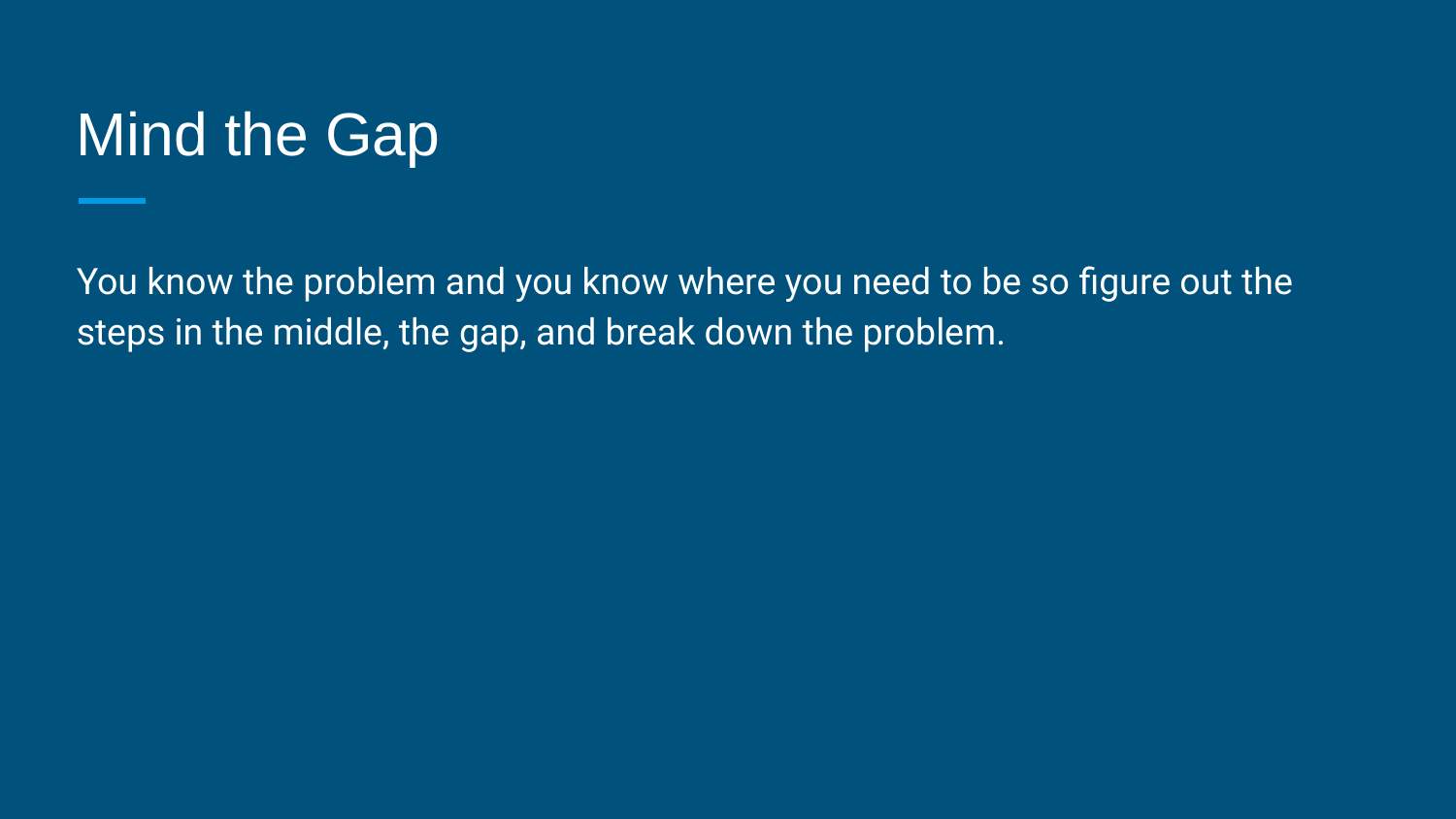

# Mind the Gap
You know the problem and you know where you need to be so figure out the steps in the middle, the gap, and break down the problem.